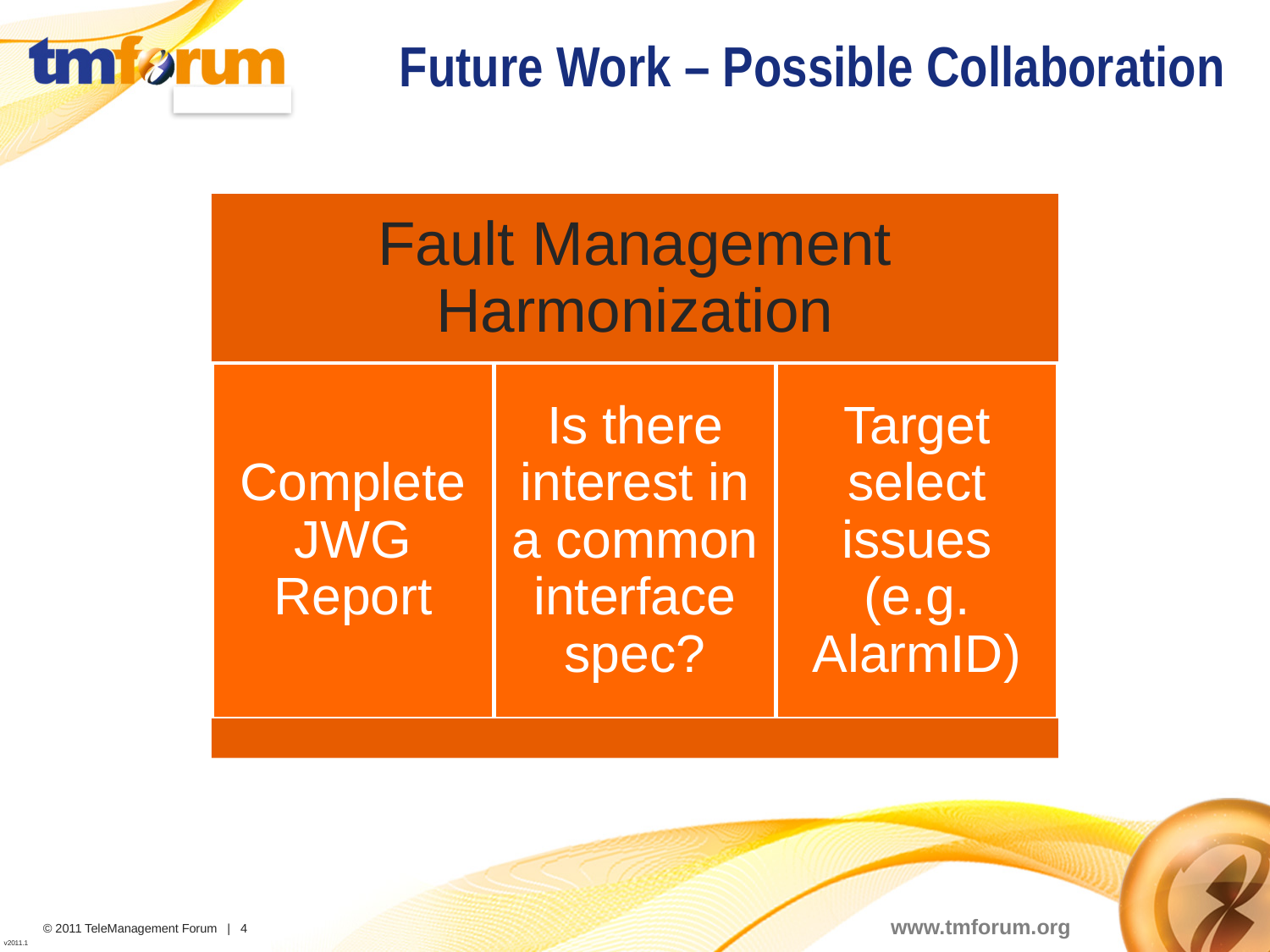

# Future Work – Possible Collaboration
Fault Management Harmonization
Complete JWG Report
Is there interest in a common interface spec?
Target select issues (e.g. AlarmID)